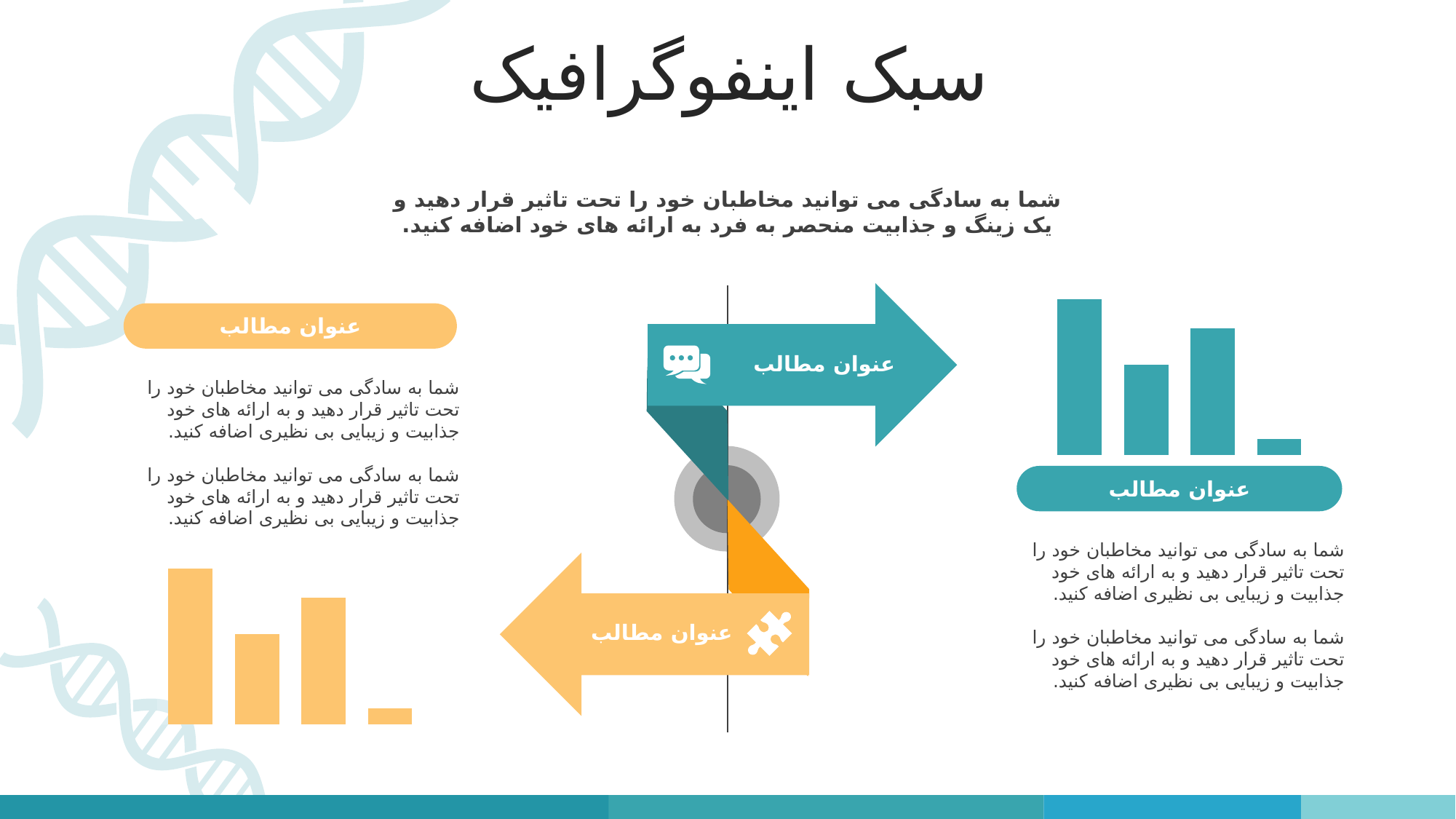

سبک اینفوگرافیک
شما به سادگی می توانید مخاطبان خود را تحت تاثیر قرار دهید و
یک زینگ و جذابیت منحصر به فرد به ارائه های خود اضافه کنید.

### Chart

| Category |  |
|---|---|

عنوان مطالب
عنوان مطالب

شما به سادگی می توانید مخاطبان خود را تحت تاثیر قرار دهید و به ارائه های خود جذابیت و زیبایی بی نظیری اضافه کنید.

شما به سادگی می توانید مخاطبان خود را تحت تاثیر قرار دهید و به ارائه های خود جذابیت و زیبایی بی نظیری اضافه کنید.

عنوان مطالب

شما به سادگی می توانید مخاطبان خود را تحت تاثیر قرار دهید و به ارائه های خود جذابیت و زیبایی بی نظیری اضافه کنید.

شما به سادگی می توانید مخاطبان خود را تحت تاثیر قرار دهید و به ارائه های خود جذابیت و زیبایی بی نظیری اضافه کنید.

### Chart

| Category |  |
|---|---|
عنوان مطالب